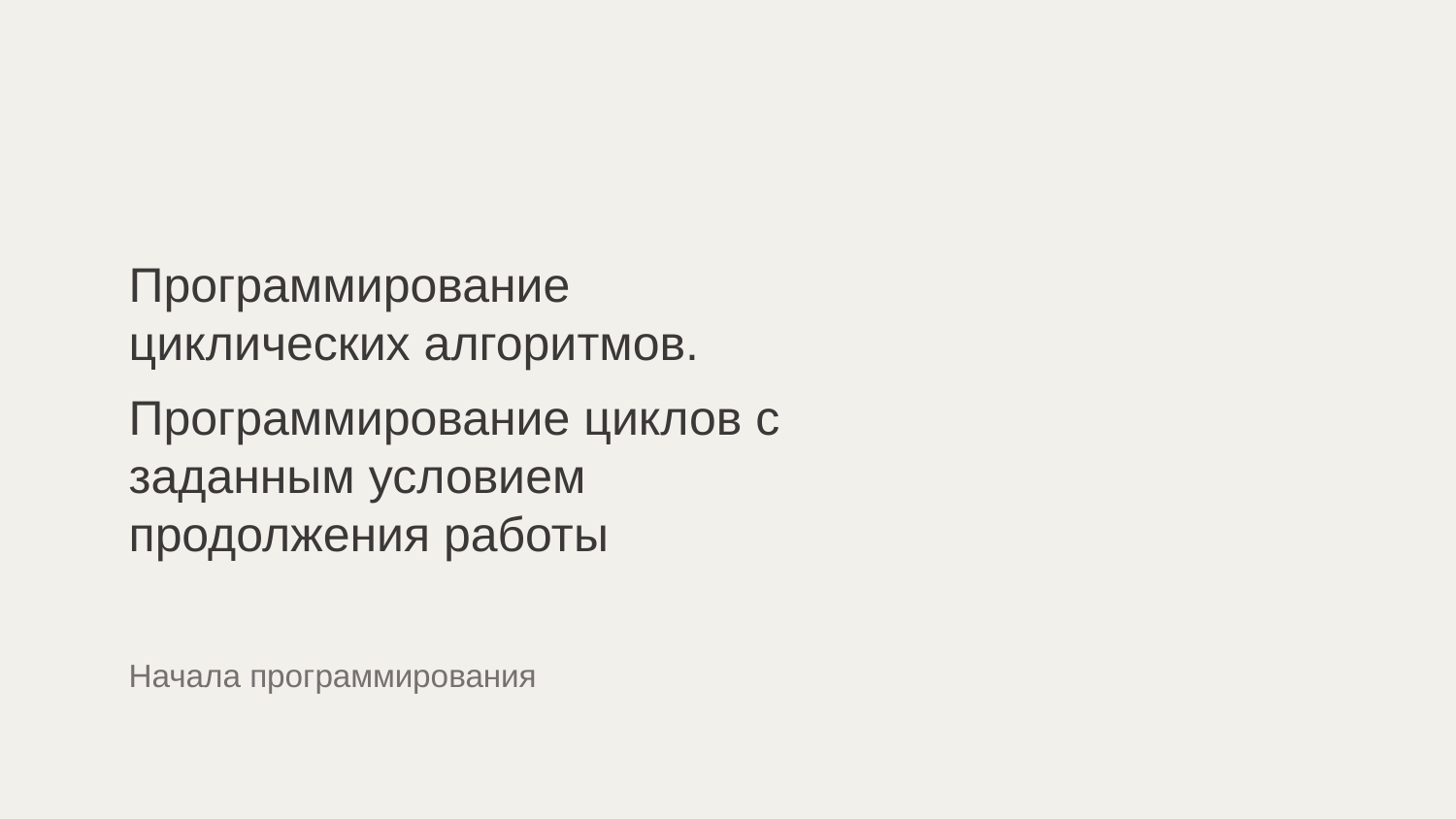

Программирование циклических алгоритмов.

Программирование циклов с заданным условием продолжения работы
Начала программирования